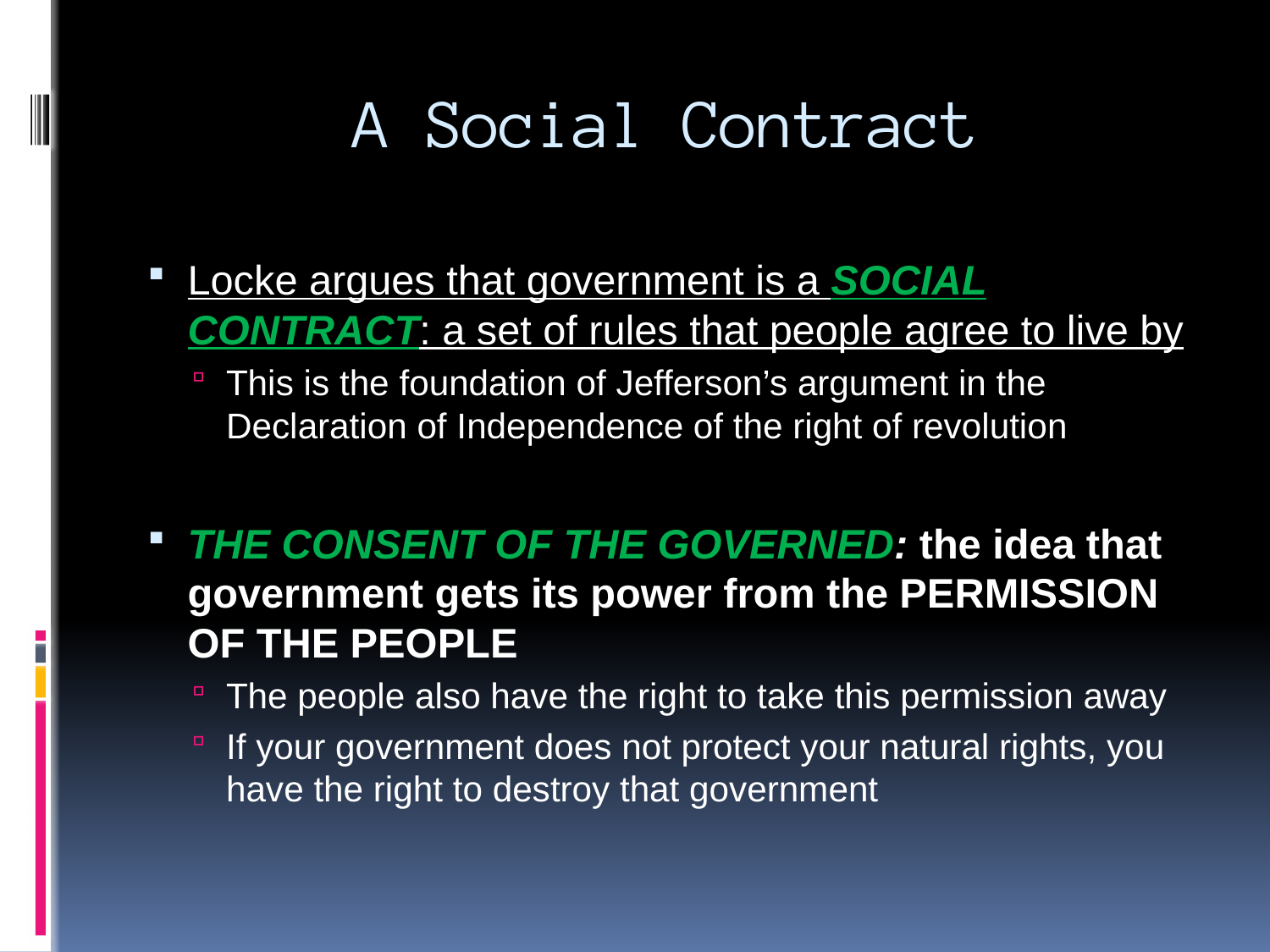

# A Social Contract
Locke argues that government is a SOCIAL CONTRACT: a set of rules that people agree to live by
This is the foundation of Jefferson’s argument in the Declaration of Independence of the right of revolution

THE CONSENT OF THE GOVERNED: the idea that government gets its power from the PERMISSION OF THE PEOPLE
The people also have the right to take this permission away
If your government does not protect your natural rights, you have the right to destroy that government